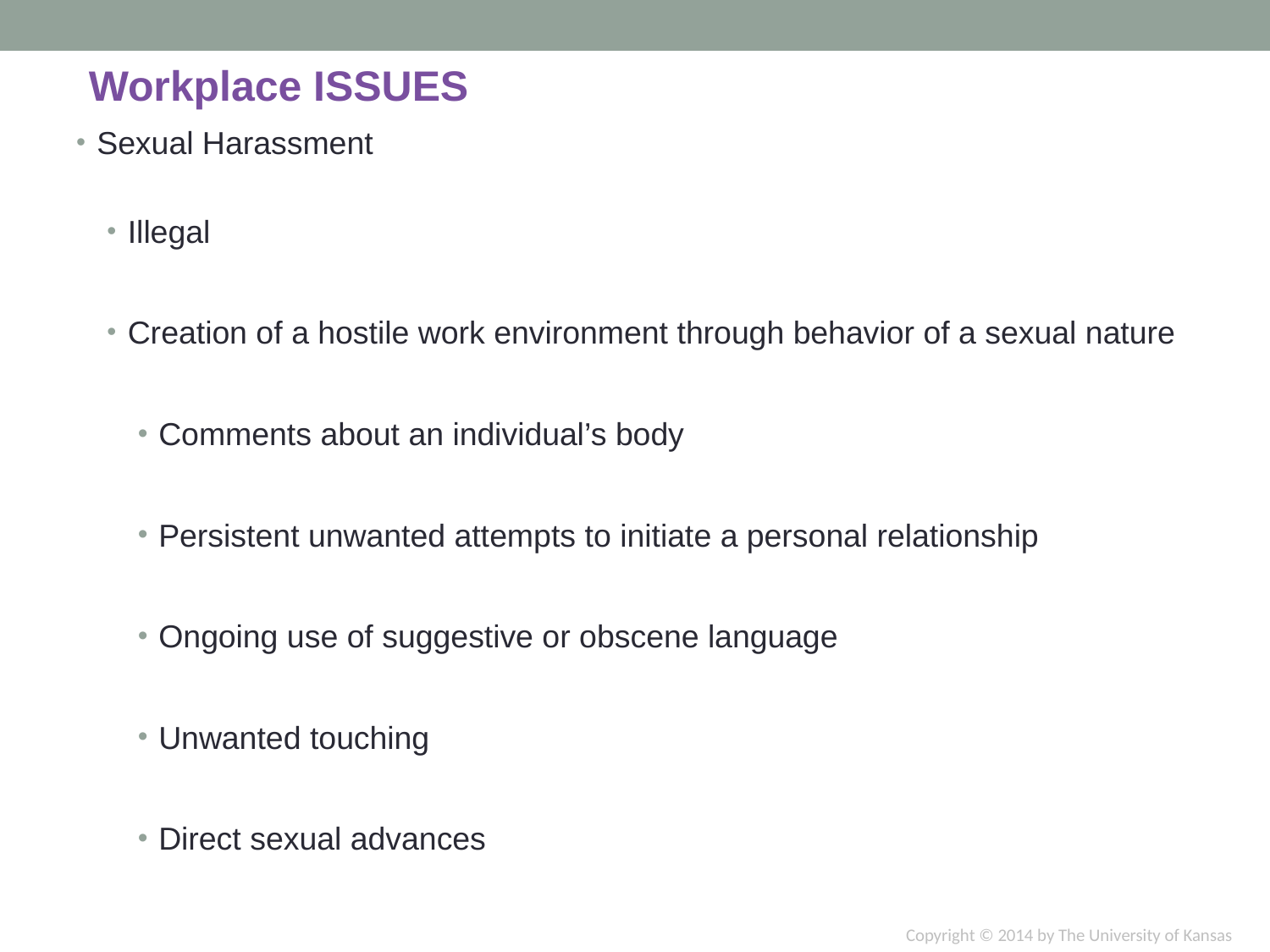

Workplace ISSUES
Sexual Harassment

Illegal

Creation of a hostile work environment through behavior of a sexual nature

Comments about an individual’s body

Persistent unwanted attempts to initiate a personal relationship

Ongoing use of suggestive or obscene language

Unwanted touching

Direct sexual advances